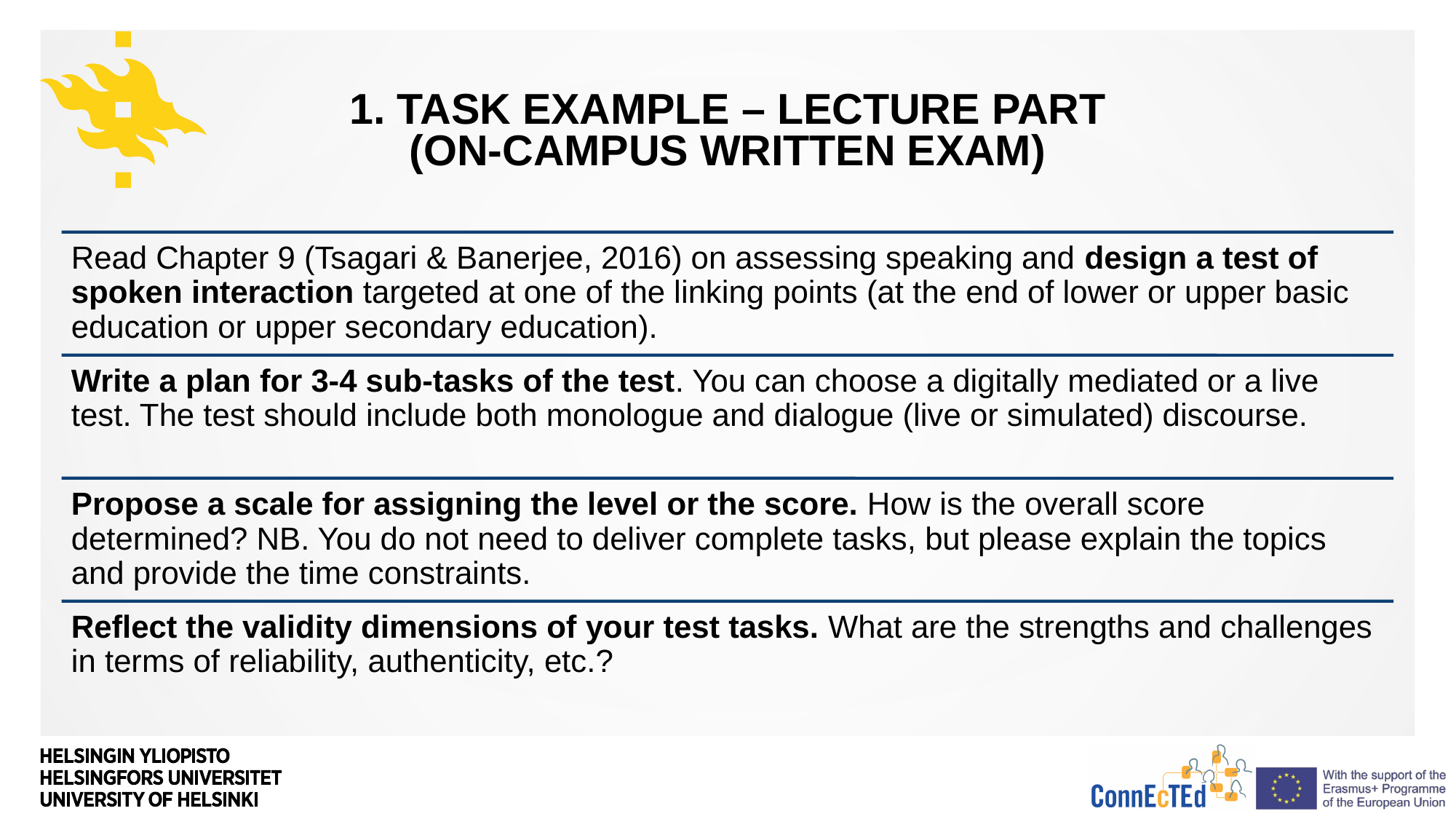

# 1. task example – lecture part (on-campus written exam)
Read Chapter 9 (Tsagari & Banerjee, 2016) on assessing speaking and design a test of spoken interaction targeted at one of the linking points (at the end of lower or upper basic education or upper secondary education).
Write a plan for 3-4 sub-tasks of the test. You can choose a digitally mediated or a live test. The test should include both monologue and dialogue (live or simulated) discourse.
Propose a scale for assigning the level or the score. How is the overall score determined? NB. You do not need to deliver complete tasks, but please explain the topics and provide the time constraints.
Reflect the validity dimensions of your test tasks. What are the strengths and challenges in terms of reliability, authenticity, etc.?